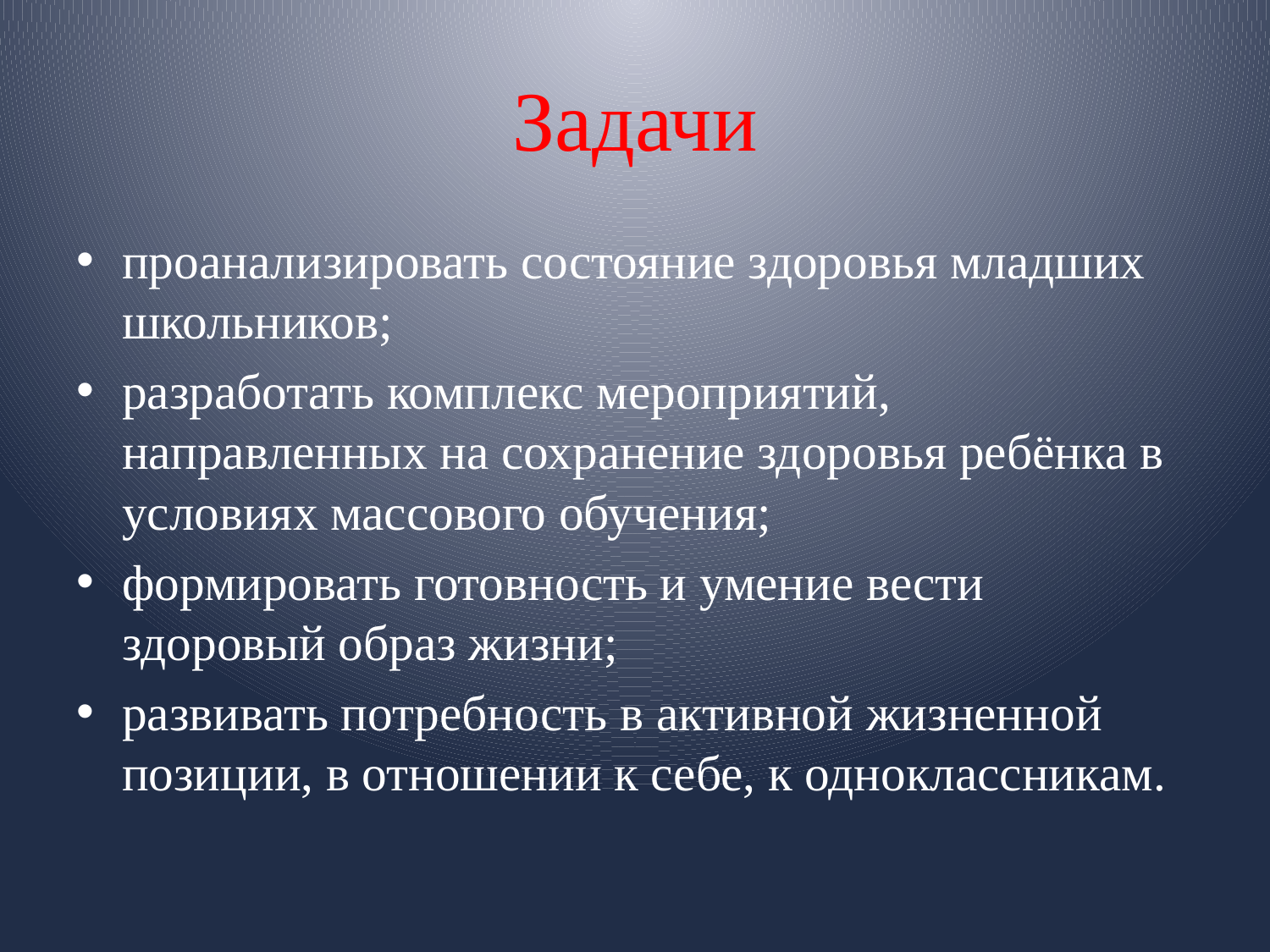

# Задачи
проанализировать состояние здоровья младших школьников;
разработать комплекс мероприятий, направленных на сохранение здоровья ребёнка в условиях массового обучения;
формировать готовность и умение вести здоровый образ жизни;
развивать потребность в активной жизненной позиции, в отношении к себе, к одноклассникам.